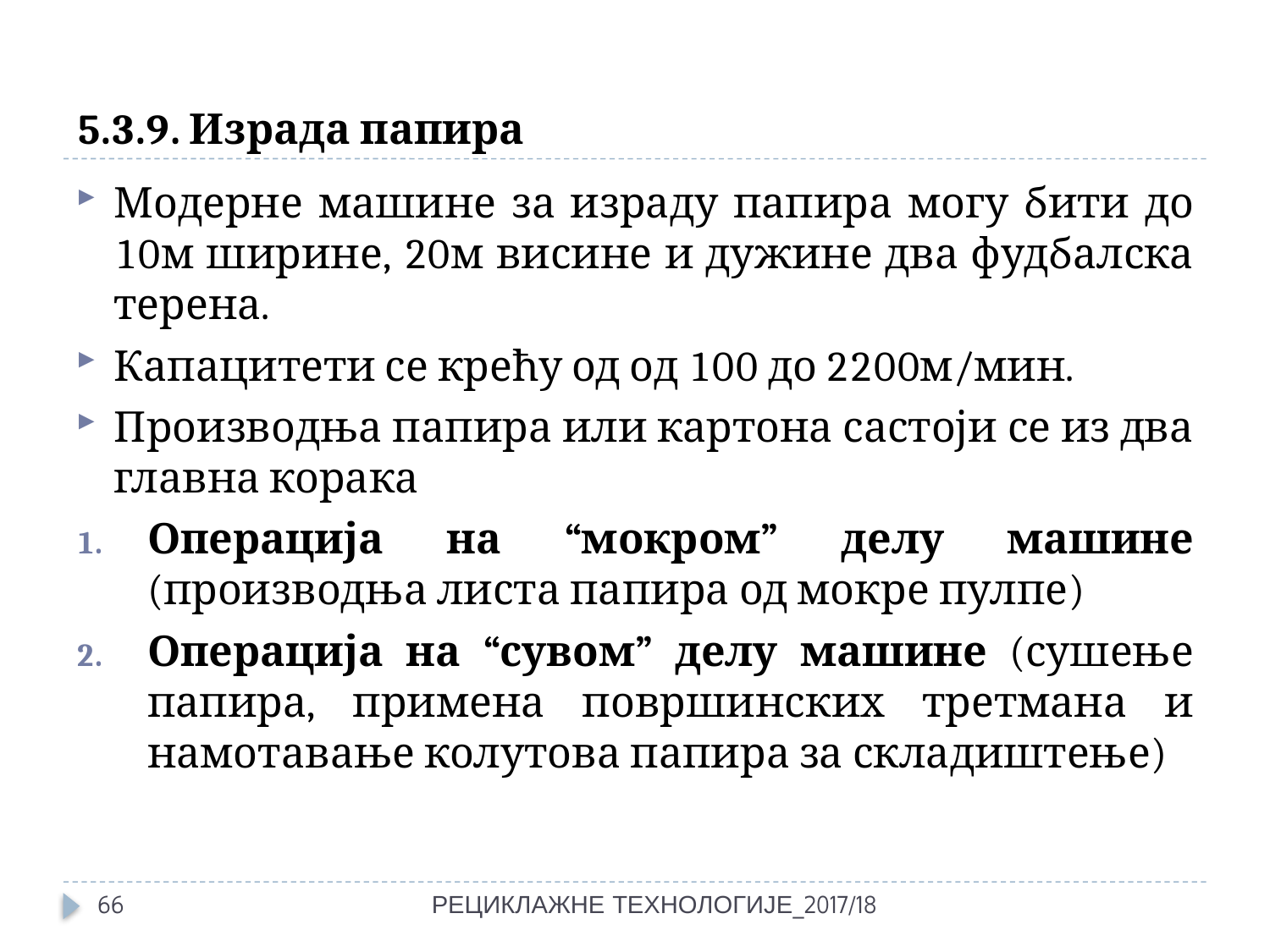

# 5.3.9. Израда папира
Модерне машине за израду папира могу бити до 10м ширине, 20м висине и дужине два фудбалска терена.
Капацитети се крећу од од 100 до 2200м/мин.
Производња папира или картона састоји се из два главна корака
Операција на “мокром” делу машине (производња листа папира од мокре пулпе)
Операција на “сувом” делу машине (сушење папира, примена површинских третмана и намотавање колутова папира за складиштење)
66
РЕЦИКЛАЖНЕ ТЕХНОЛОГИЈЕ_2017/18